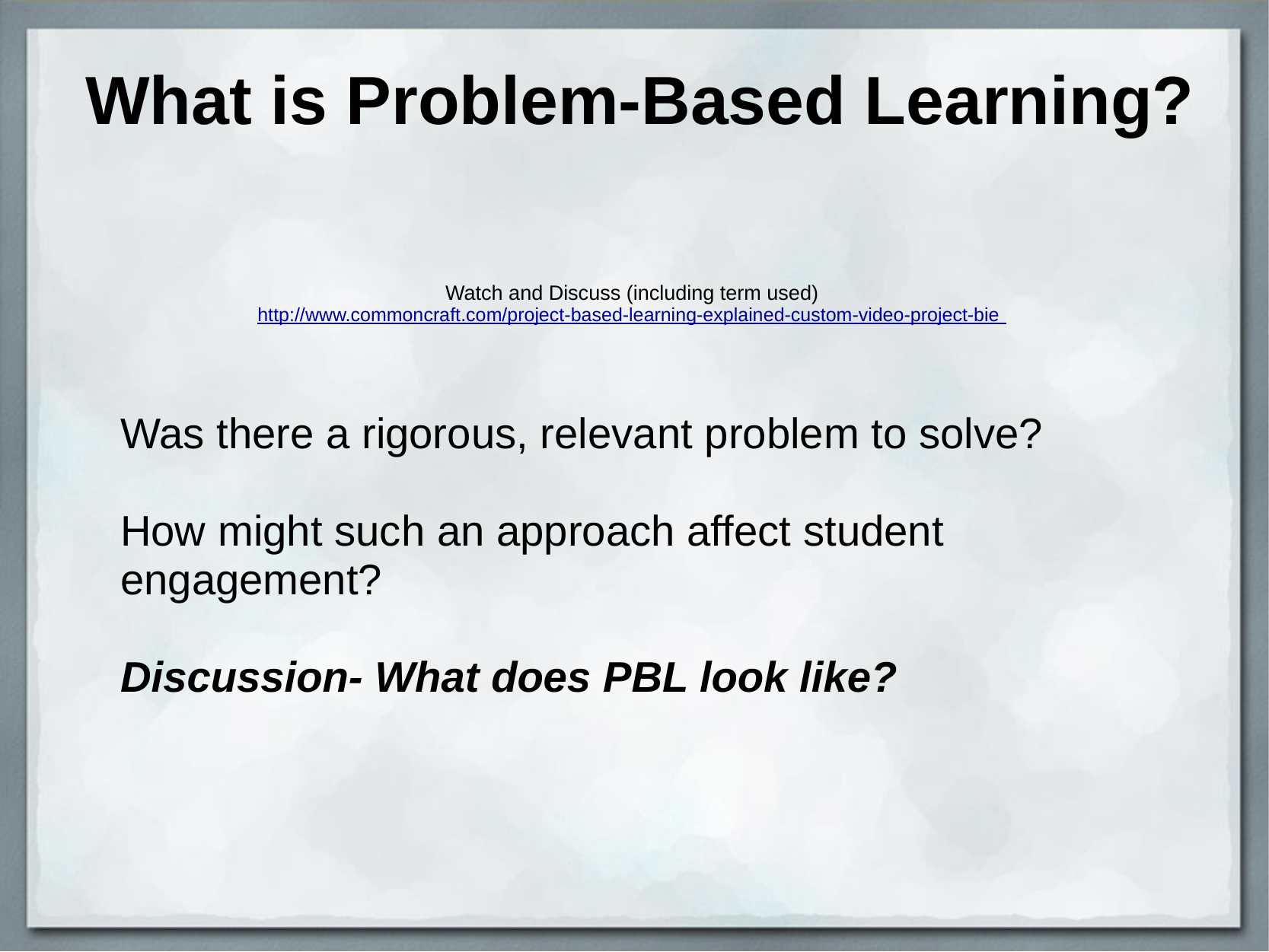

What is Problem-Based Learning?

Watch and Discuss (including term used)
http://www.commoncraft.com/project-based-learning-explained-custom-video-project-bie

Was there a rigorous, relevant problem to solve?

How might such an approach affect student engagement?

Discussion- What does PBL look like?